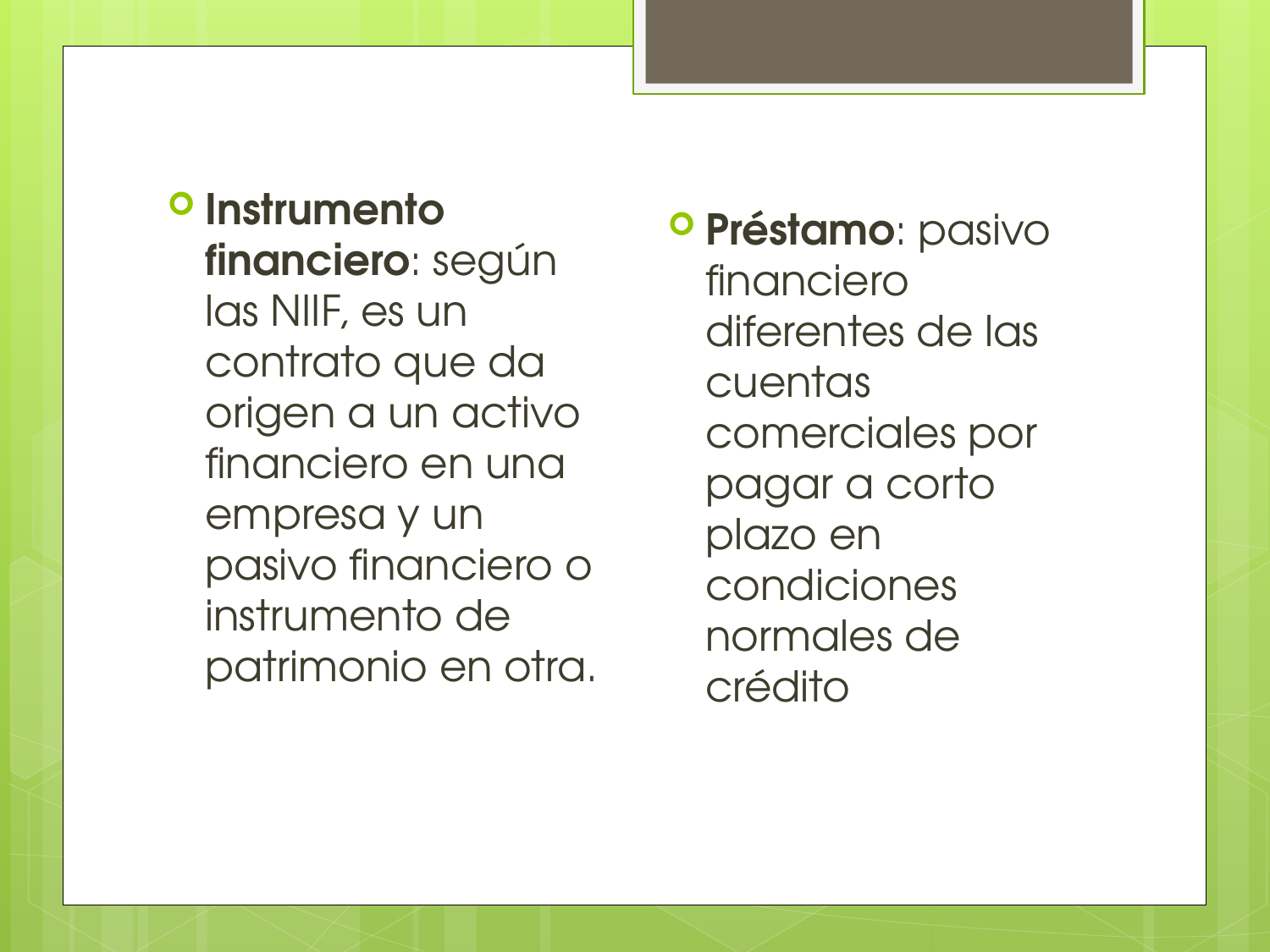

Instrumento financiero: según las NIIF, es un contrato que da origen a un activo financiero en una empresa y un pasivo financiero o instrumento de patrimonio en otra.

Préstamo: pasivo financiero diferentes de las cuentas comerciales por pagar a corto plazo en condiciones normales de crédito